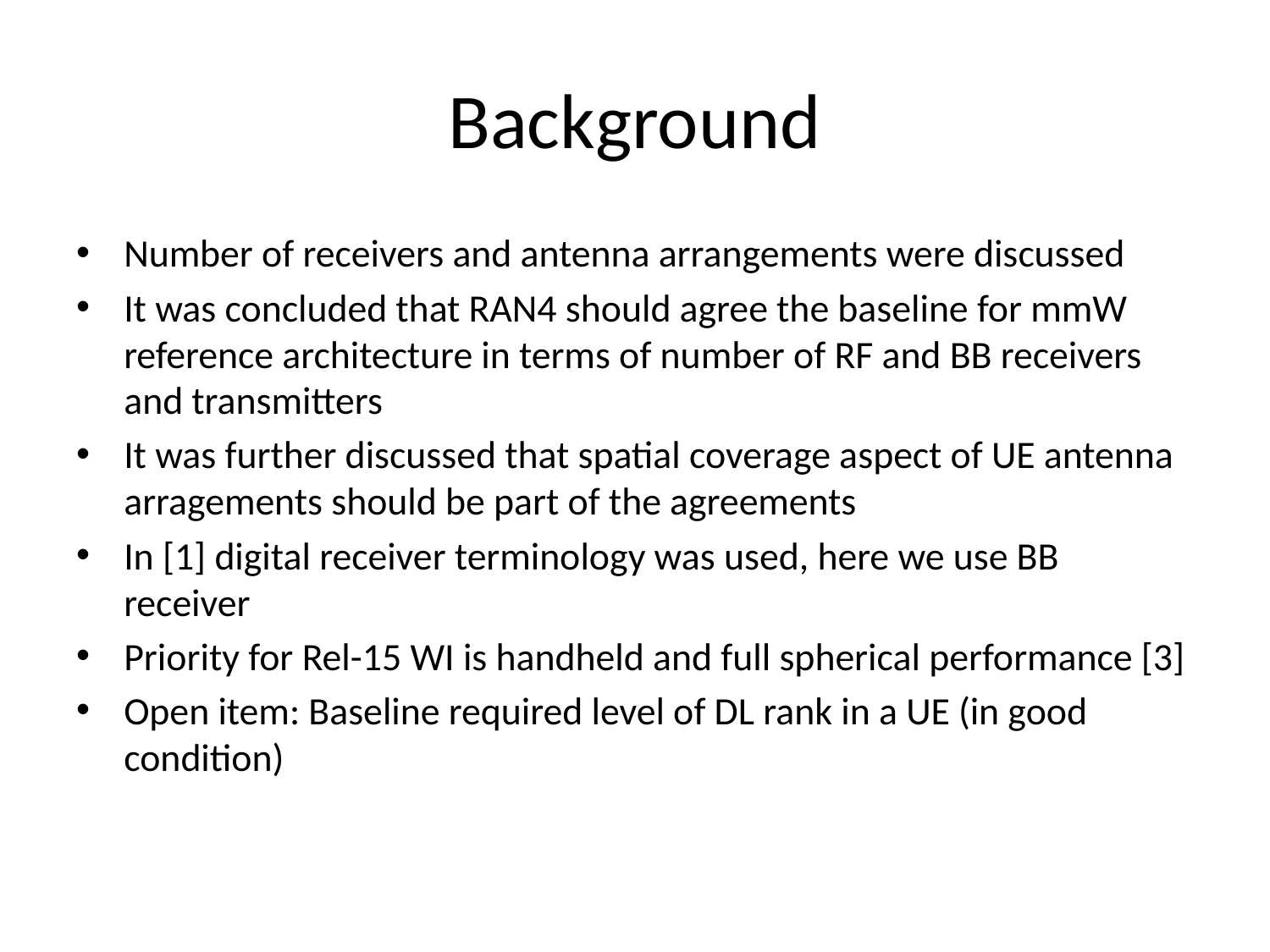

# Background
Number of receivers and antenna arrangements were discussed
It was concluded that RAN4 should agree the baseline for mmW reference architecture in terms of number of RF and BB receivers and transmitters
It was further discussed that spatial coverage aspect of UE antenna arragements should be part of the agreements
In [1] digital receiver terminology was used, here we use BB receiver
Priority for Rel-15 WI is handheld and full spherical performance [3]
Open item: Baseline required level of DL rank in a UE (in good condition)